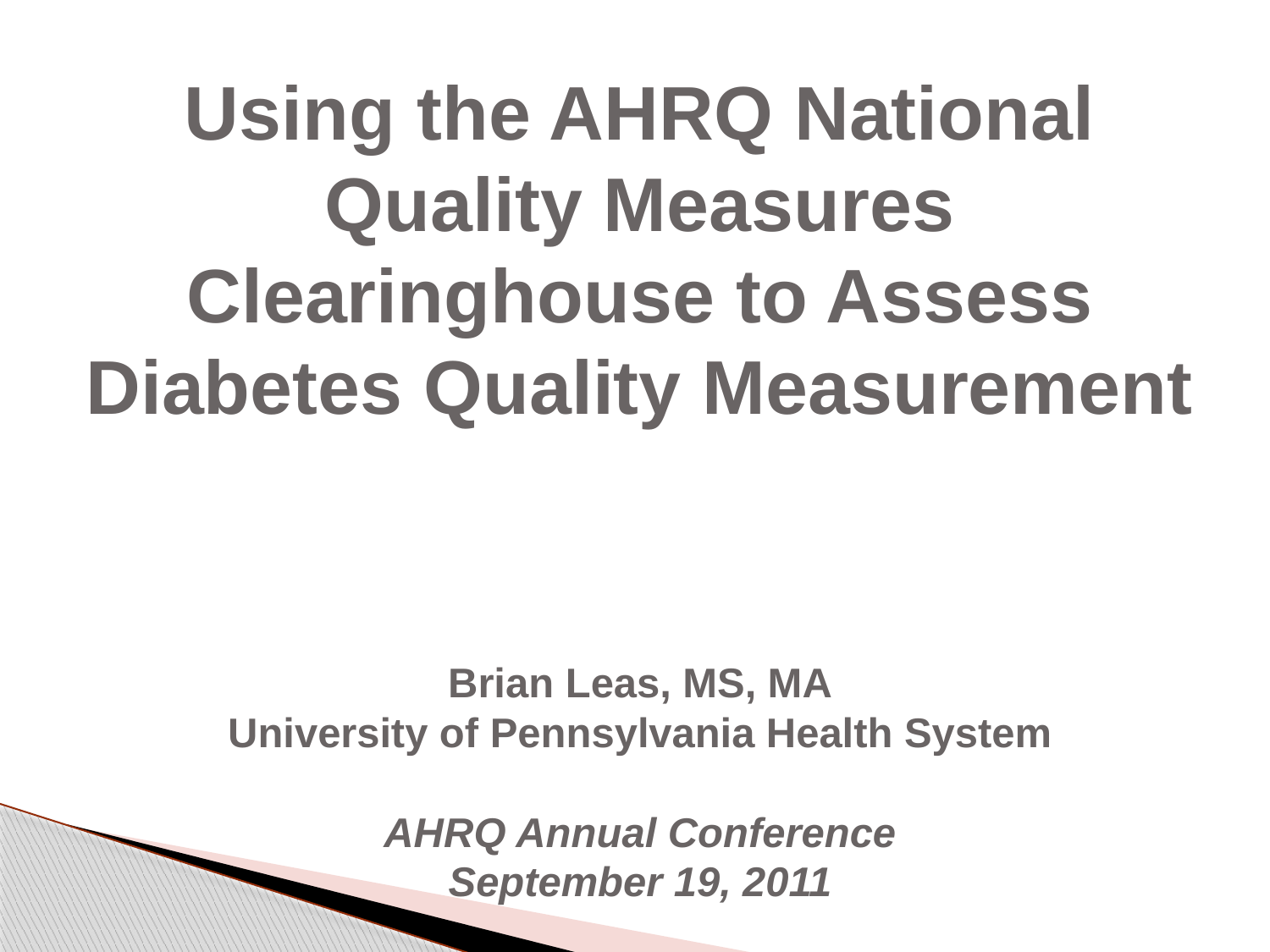

# Using the AHRQ National Quality Measures Clearinghouse to Assess Diabetes Quality Measurement Brian Leas, MS, MA University of Pennsylvania Health System AHRQ Annual Conference September 19, 2011